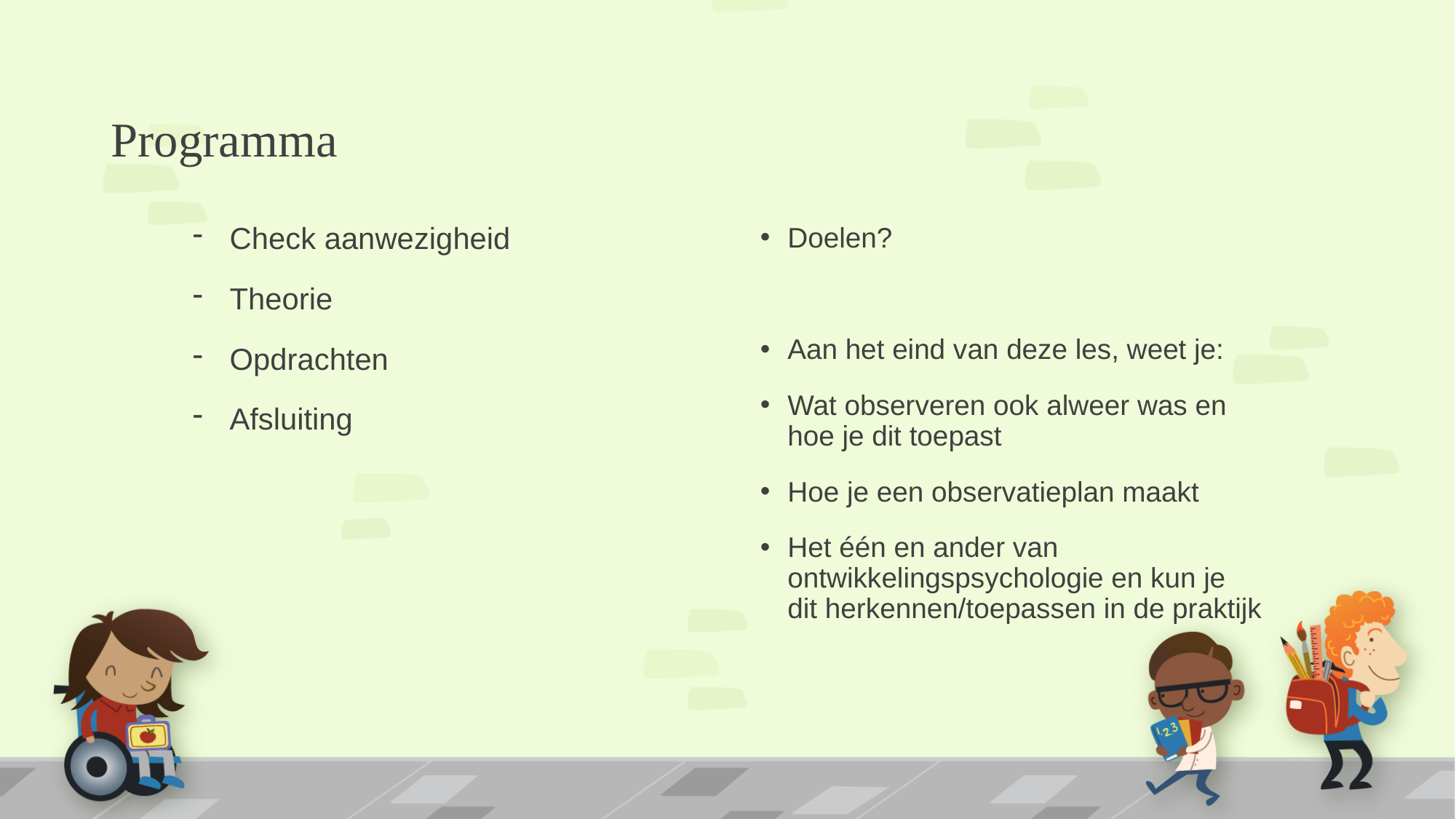

# Programma
Check aanwezigheid
Theorie
Opdrachten
Afsluiting

Doelen?

Aan het eind van deze les, weet je:
Wat observeren ook alweer was en hoe je dit toepast
Hoe je een observatieplan maakt
Het één en ander van ontwikkelingspsychologie en kun je dit herkennen/toepassen in de praktijk